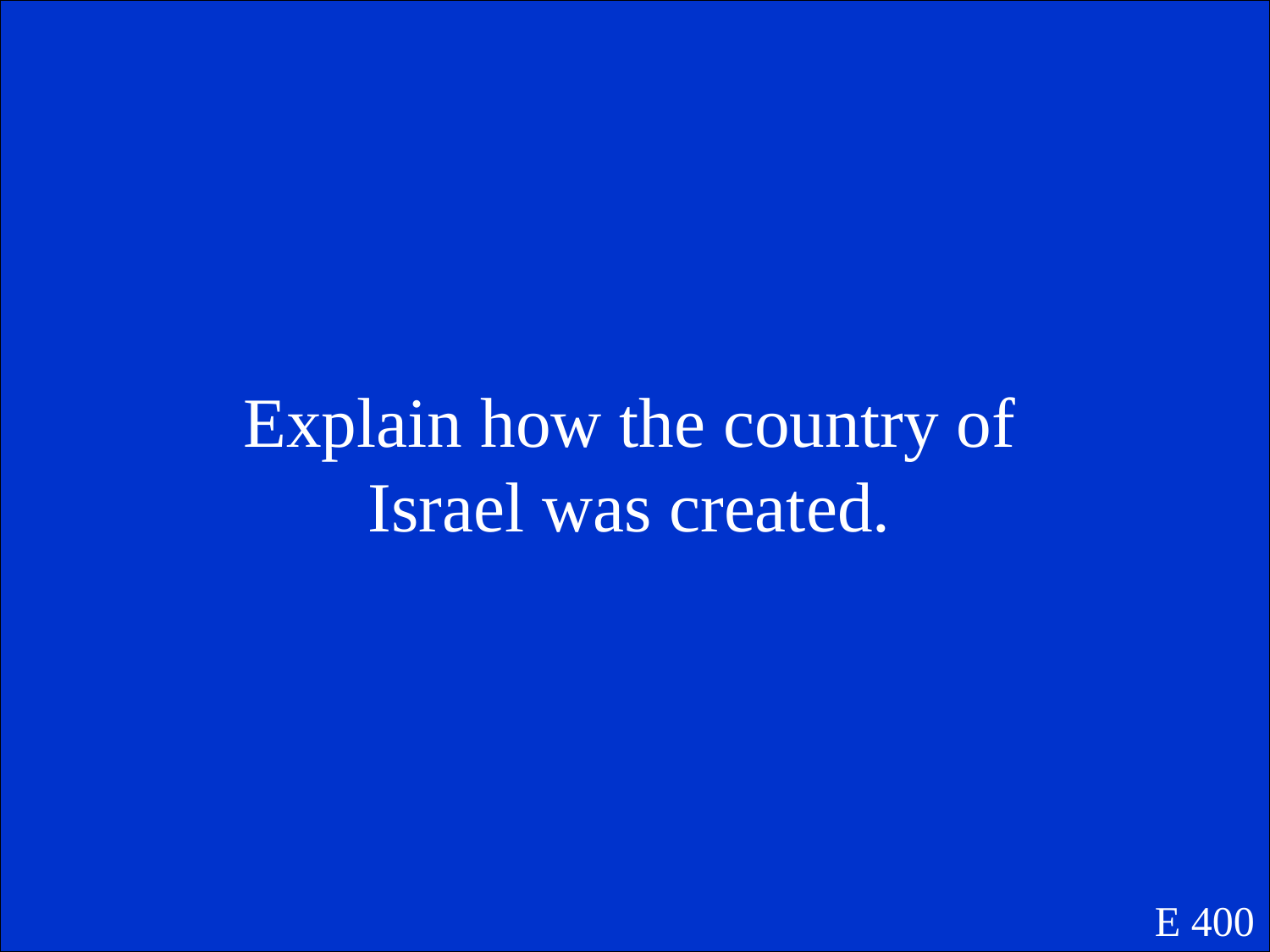

Explain how the country of Israel was created.
E 400